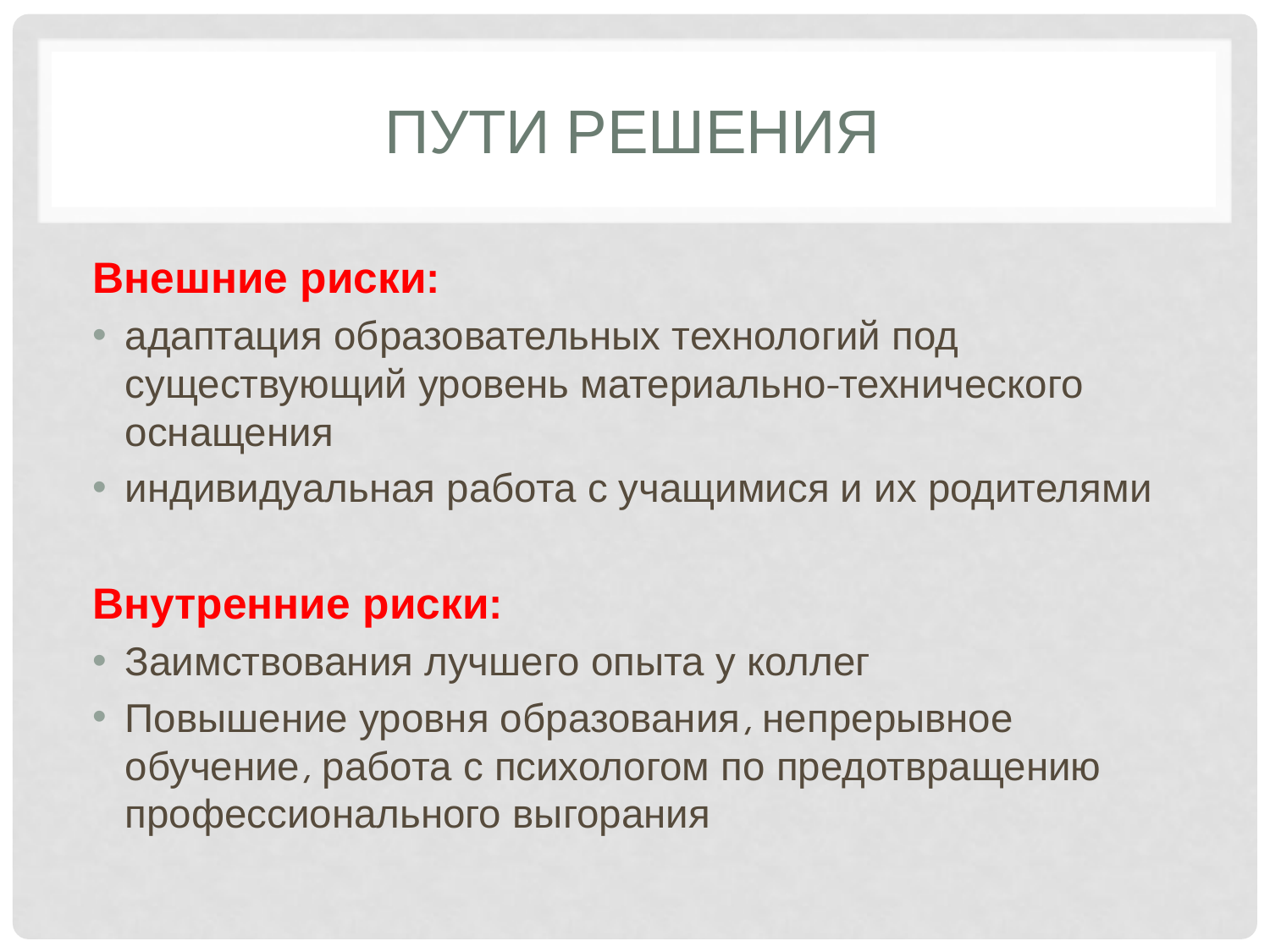

# Пути решения
Внешние риски:
адаптация образовательных технологий под существующий уровень материально-технического оснащения
индивидуальная работа с учащимися и их родителями

Внутренние риски:
Заимствования лучшего опыта у коллег
Повышение уровня образования, непрерывное обучение, работа с психологом по предотвращению профессионального выгорания